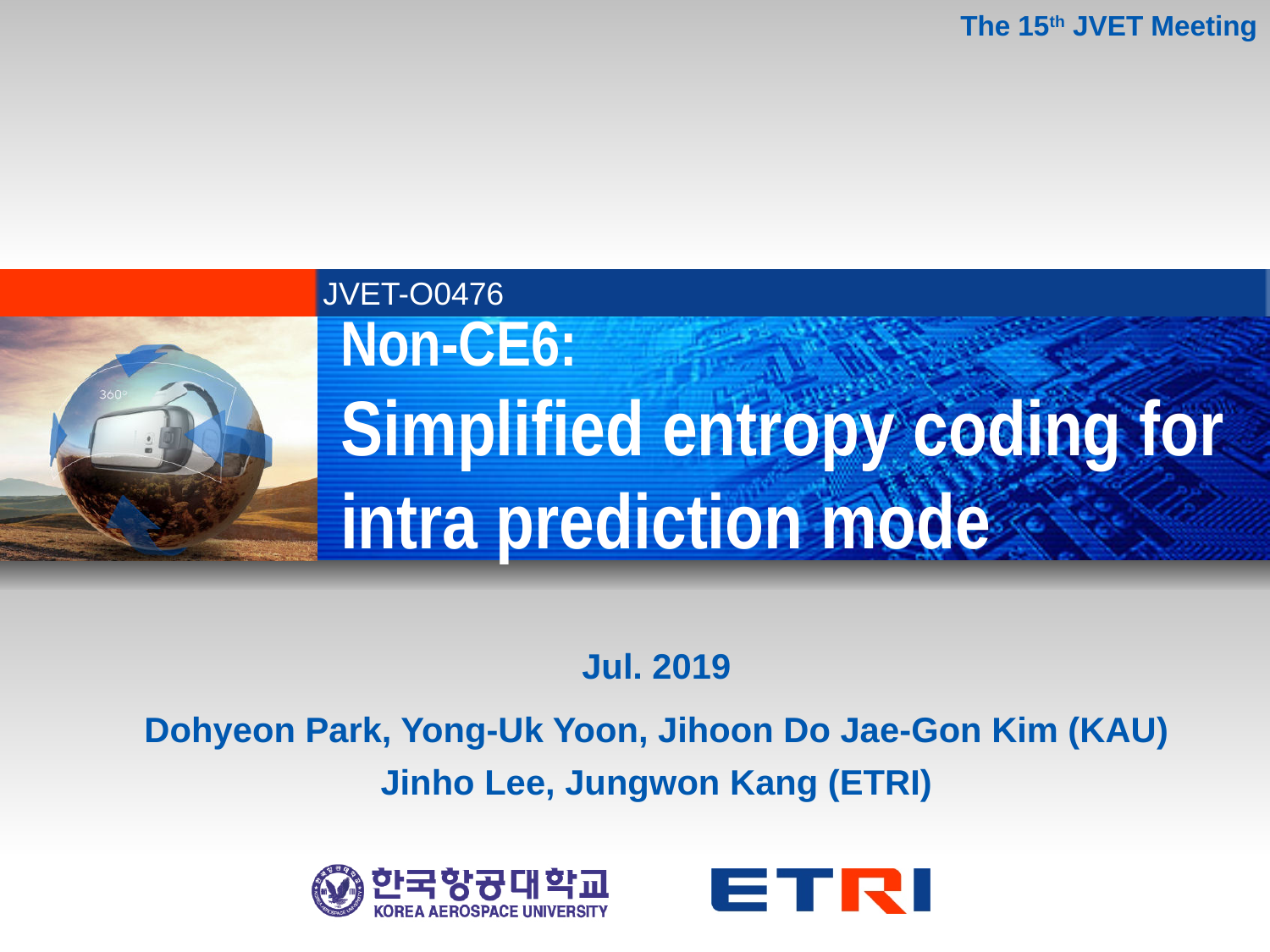

The 15th JVET Meeting
JVET-O0476
Non-CE6:
Simplified entropy coding for intra prediction mode

Jul. 2019
Dohyeon Park, Yong-Uk Yoon, Jihoon Do Jae-Gon Kim (KAU)
Jinho Lee, Jungwon Kang (ETRI)